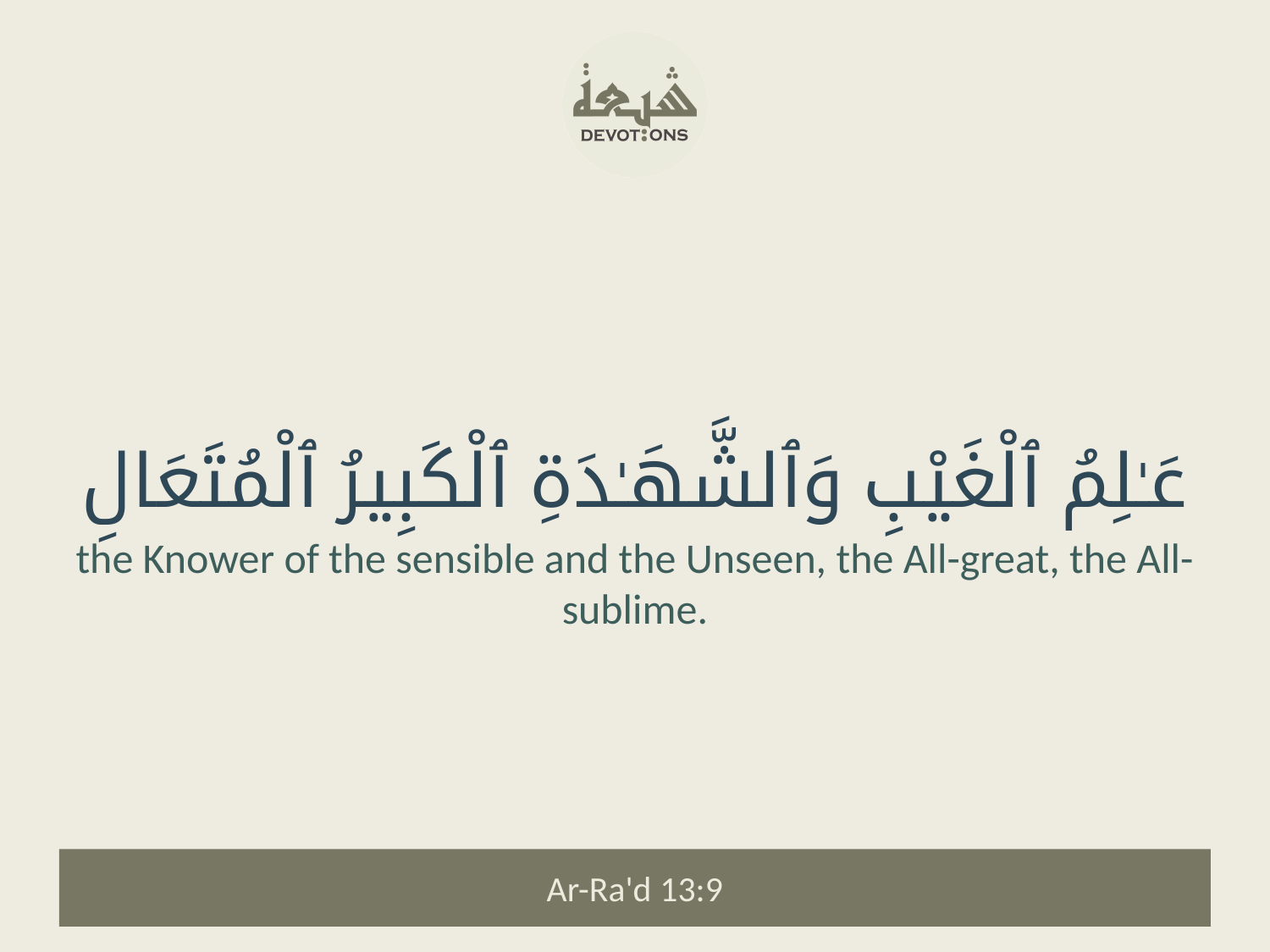

عَـٰلِمُ ٱلْغَيْبِ وَٱلشَّهَـٰدَةِ ٱلْكَبِيرُ ٱلْمُتَعَالِ
the Knower of the sensible and the Unseen, the All-great, the All-sublime.
Ar-Ra'd 13:9